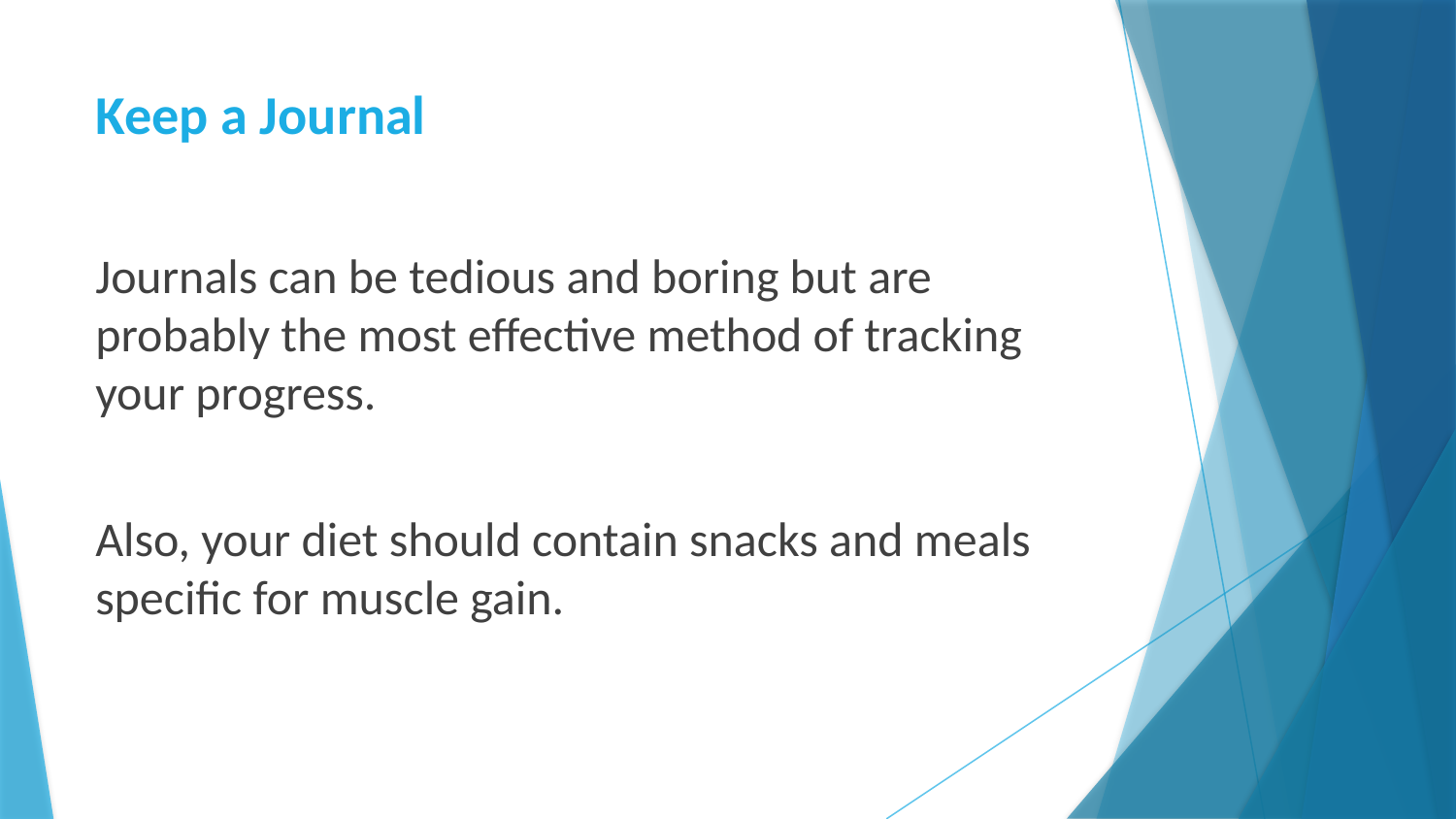

# Keep a Journal
Journals can be tedious and boring but are probably the most effective method of tracking your progress.

Also, your diet should contain snacks and meals specific for muscle gain.